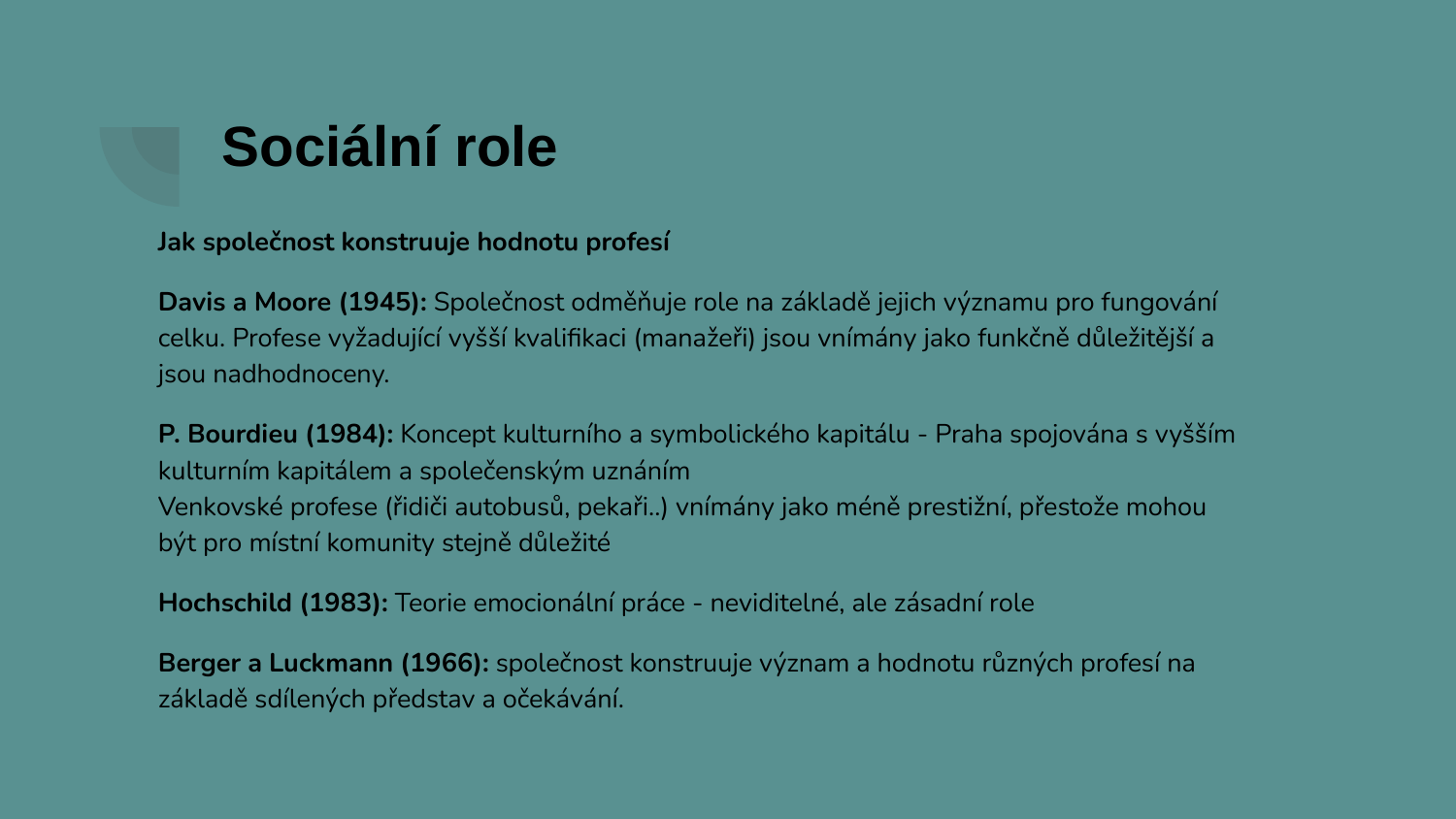

# Sociální role
Jak společnost konstruuje hodnotu profesí
Davis a Moore (1945): Společnost odměňuje role na základě jejich významu pro fungování celku. Profese vyžadující vyšší kvalifikaci (manažeři) jsou vnímány jako funkčně důležitější a jsou nadhodnoceny.
P. Bourdieu (1984): Koncept kulturního a symbolického kapitálu - Praha spojována s vyšším kulturním kapitálem a společenským uznáním
Venkovské profese (řidiči autobusů, pekaři..) vnímány jako méně prestižní, přestože mohou být pro místní komunity stejně důležité
Hochschild (1983): Teorie emocionální práce - neviditelné, ale zásadní role
Berger a Luckmann (1966): společnost konstruuje význam a hodnotu různých profesí na základě sdílených představ a očekávání.